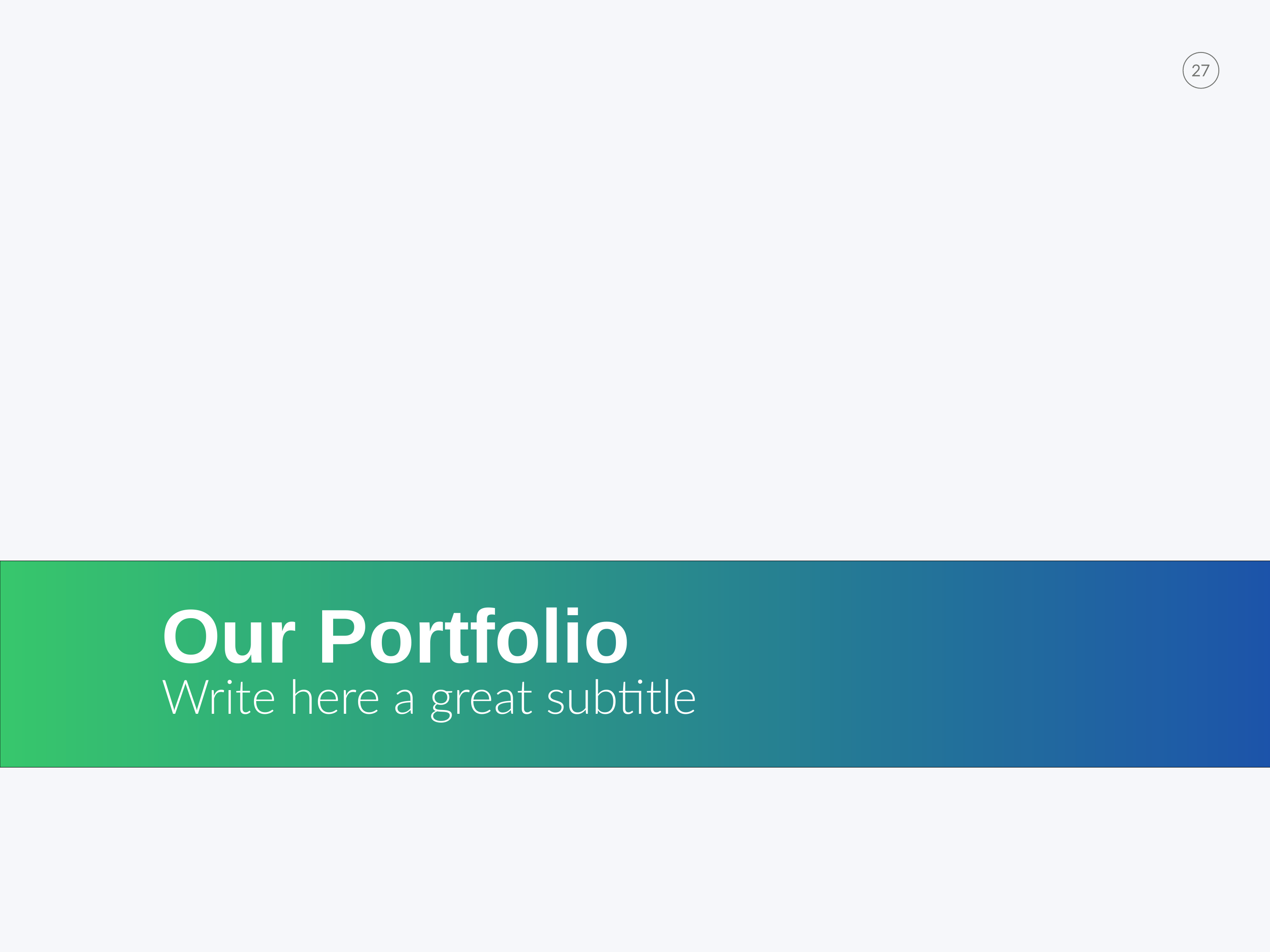

Our Portfolio
Write here a great subtitle